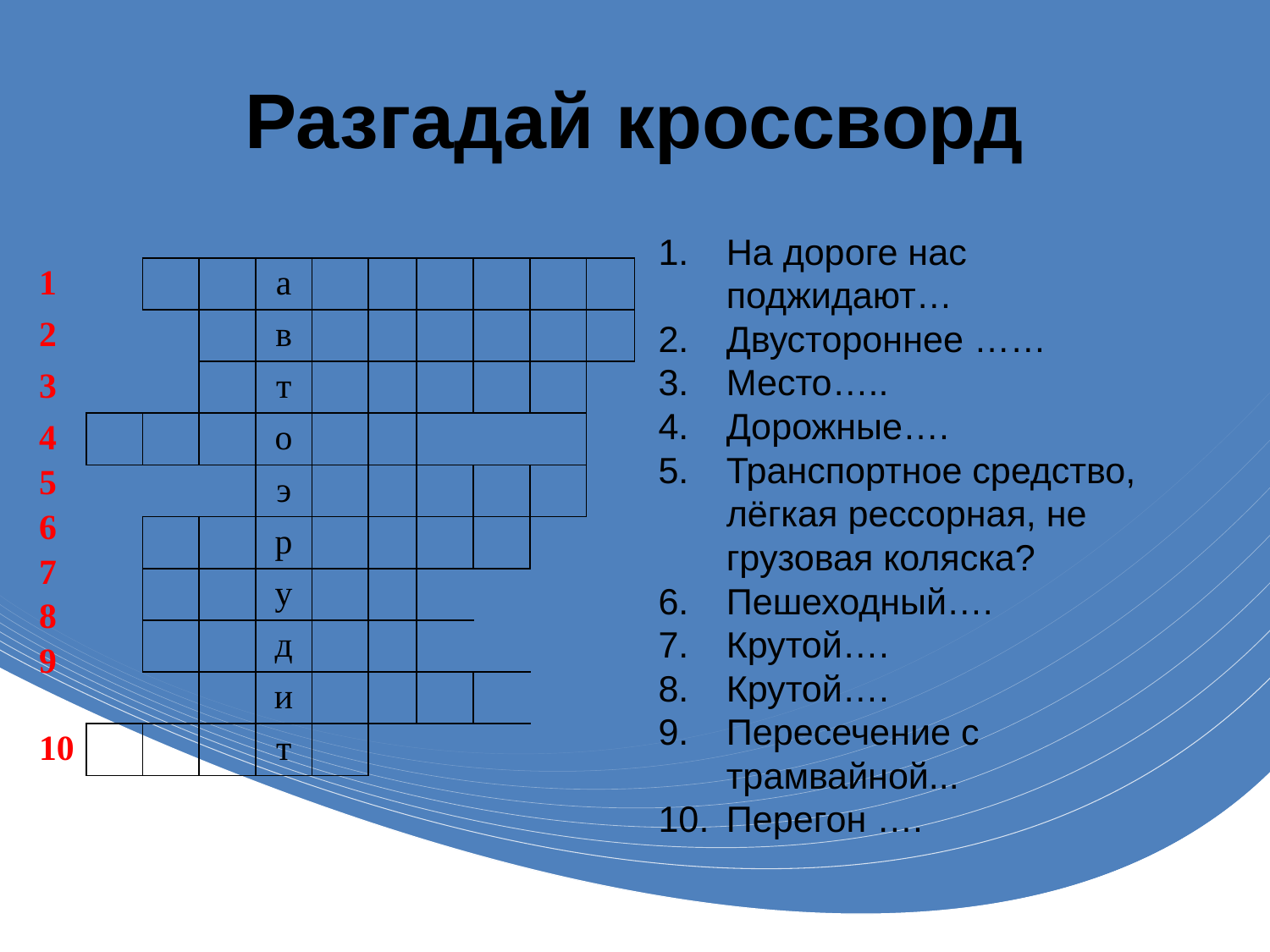

# Разгадай кроссворд
На дороге нас поджидают…
Двустороннее ……
Место…..
Дорожные….
Транспортное средство, лёгкая рессорная, не грузовая коляска?
Пешеходный….
Крутой….
Крутой….
Пересечение с трамвайной...
Перегон ….
| 1 |  |  |  | а |  |  |  |  |  |  |
| --- | --- | --- | --- | --- | --- | --- | --- | --- | --- | --- |
| 2 |  |  |  | в |  |  |  |  |  |  |
| 3 |  |  |  | т |  |  |  |  |  |  |
| 4 5 6 7 8 9 |  |  |  | о |  |  |  |  |  |  |
|  |  |  |  | э |  |  |  |  |  |  |
|  |  |  |  | р |  |  |  |  |  |  |
|  |  |  |  | у |  |  |  |  |  |  |
|  |  |  |  | д |  |  |  |  |  |  |
|  |  |  |  | и |  |  |  |  |  |  |
| 10 |  |  |  | т |  |  |  |  |  |  |